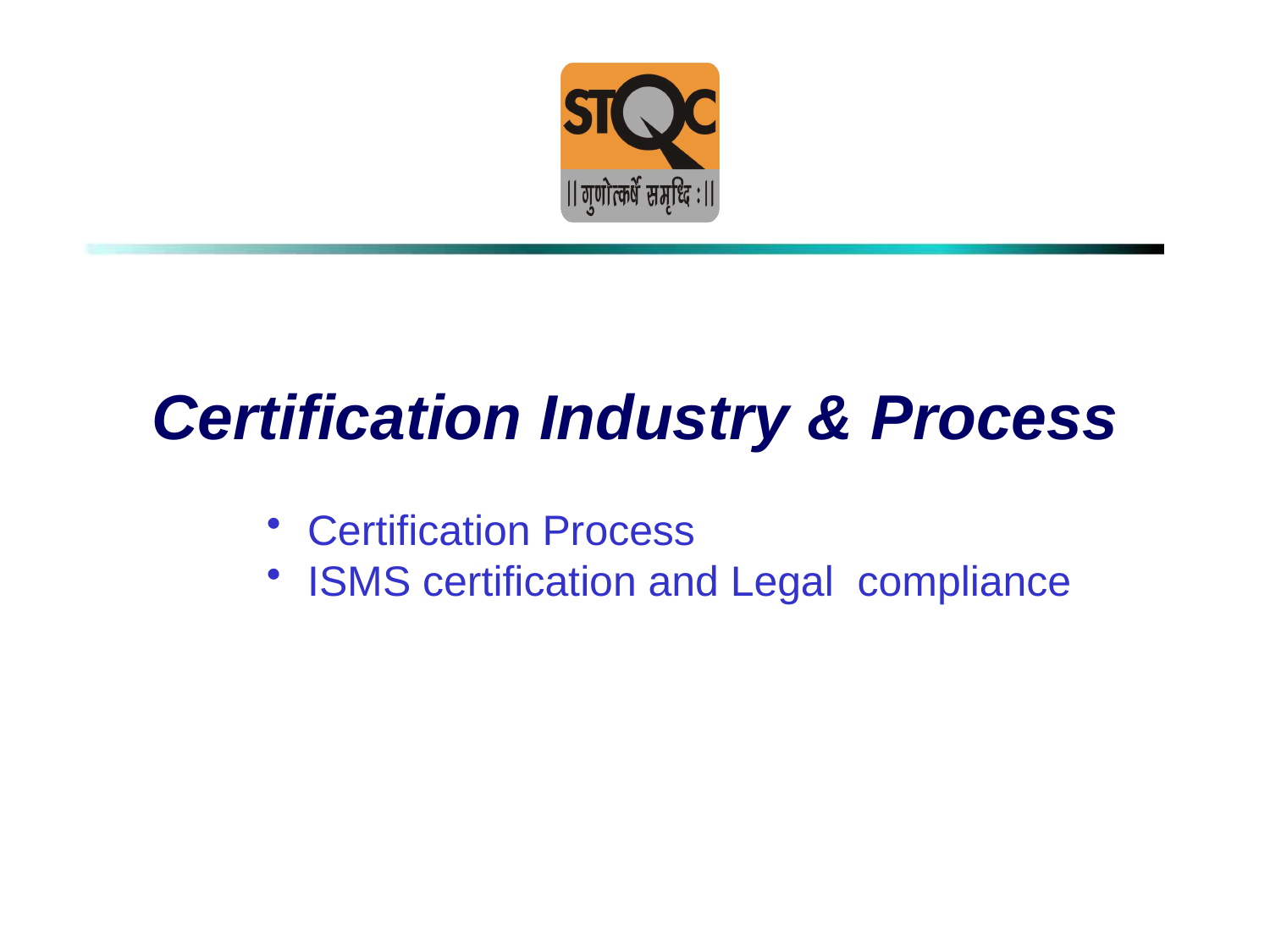

#
Certification Industry & Process
Certification Process
ISMS certification and Legal  compliance